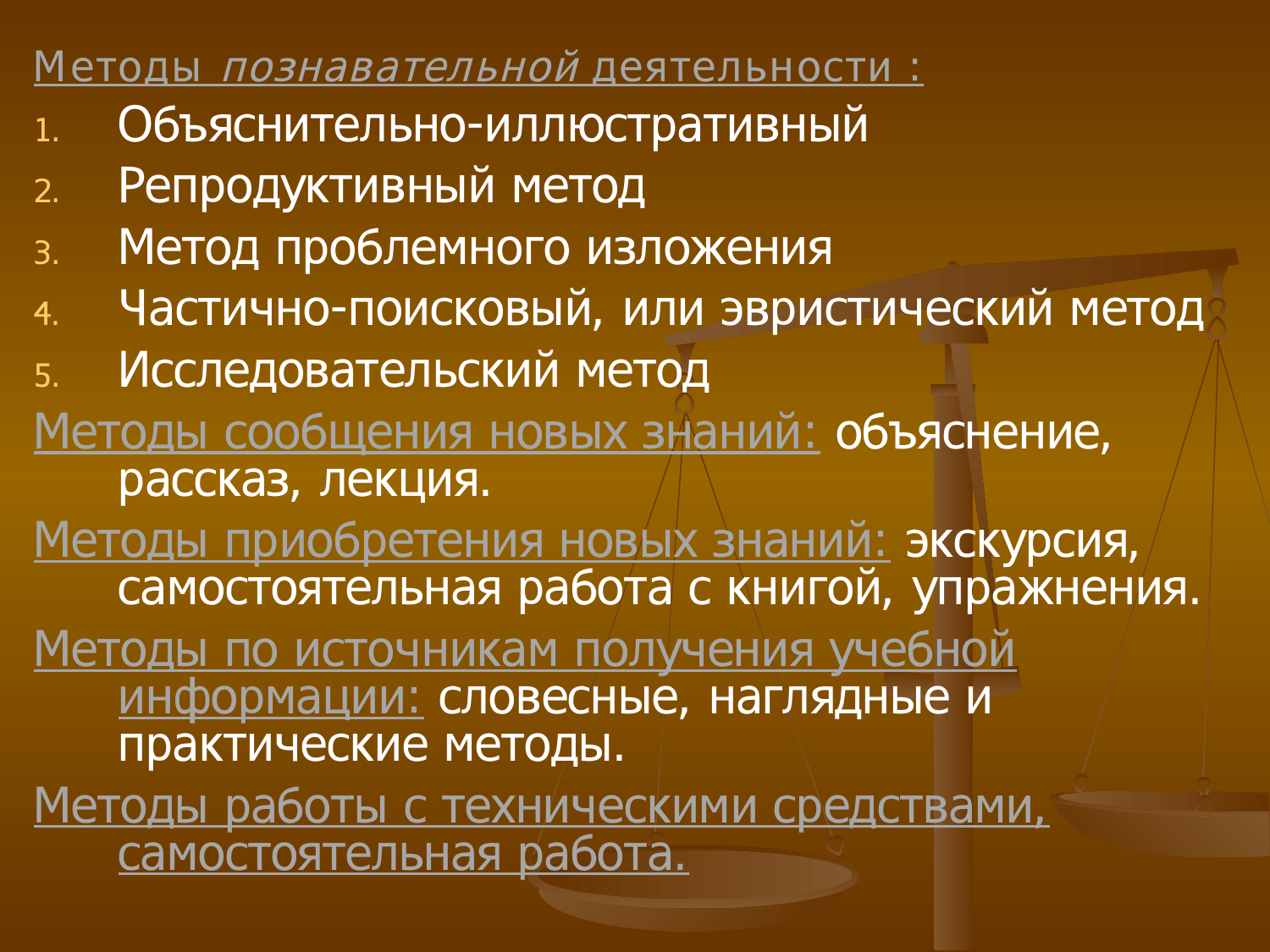

Методы познавательной деятельности :
Объяснительно-иллюстративный
Репродуктивный метод
Метод проблемного изложения
Частично-поисковый, или эвристический метод
Исследовательский метод
Методы сообщения новых знаний: объяснение, рассказ, лекция.
Методы приобретения новых знаний: экскурсия, самостоятельная работа с книгой, упражнения.
Методы по источникам получения учебной информации: словесные, наглядные и практические методы.
Методы работы с техническими средствами, самостоятельная работа.